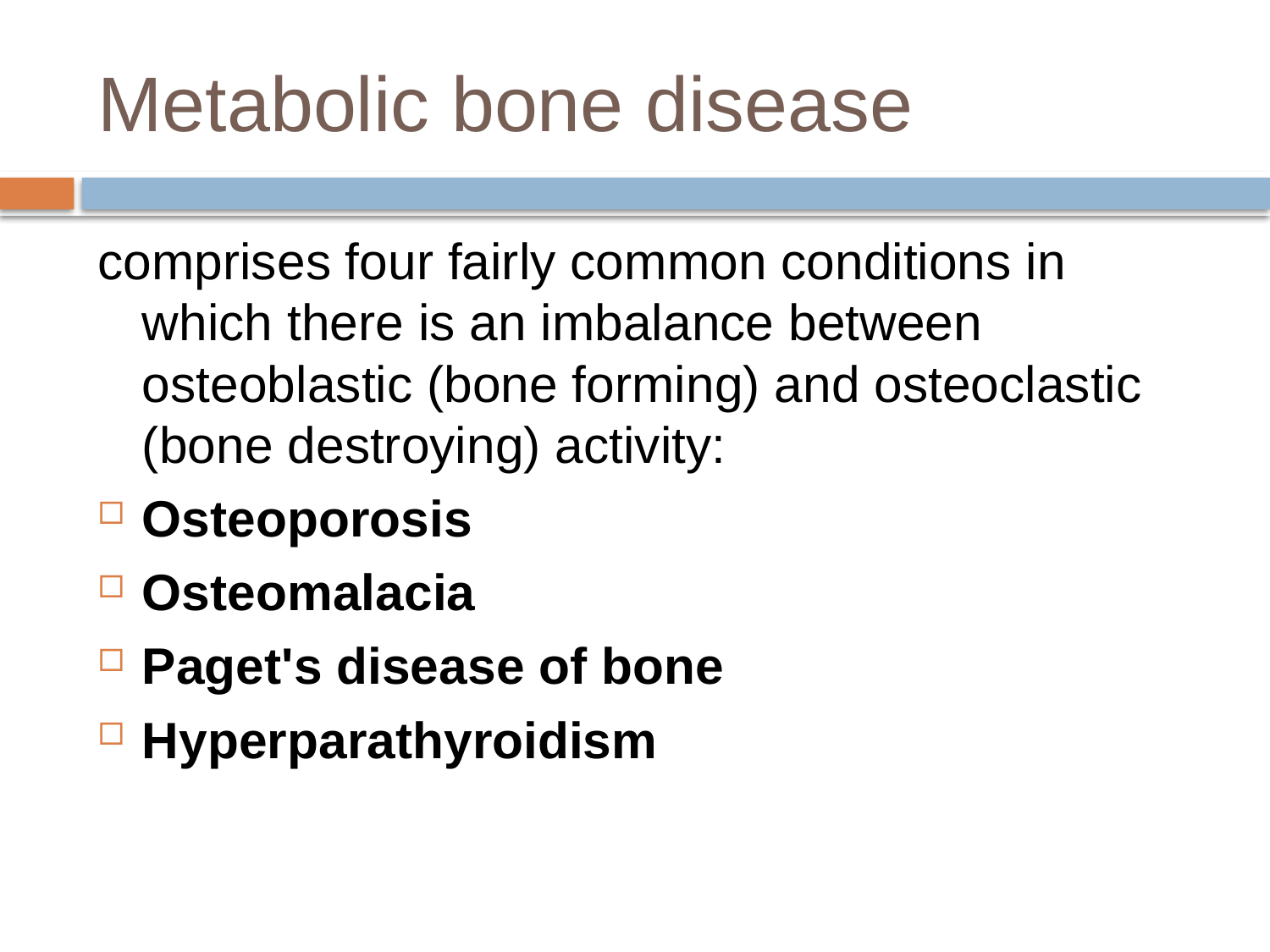

# Metabolic bone disease
comprises four fairly common conditions in which there is an imbalance between osteoblastic (bone forming) and osteoclastic (bone destroying) activity:
Osteoporosis
Osteomalacia
Paget's disease of bone
Hyperparathyroidism